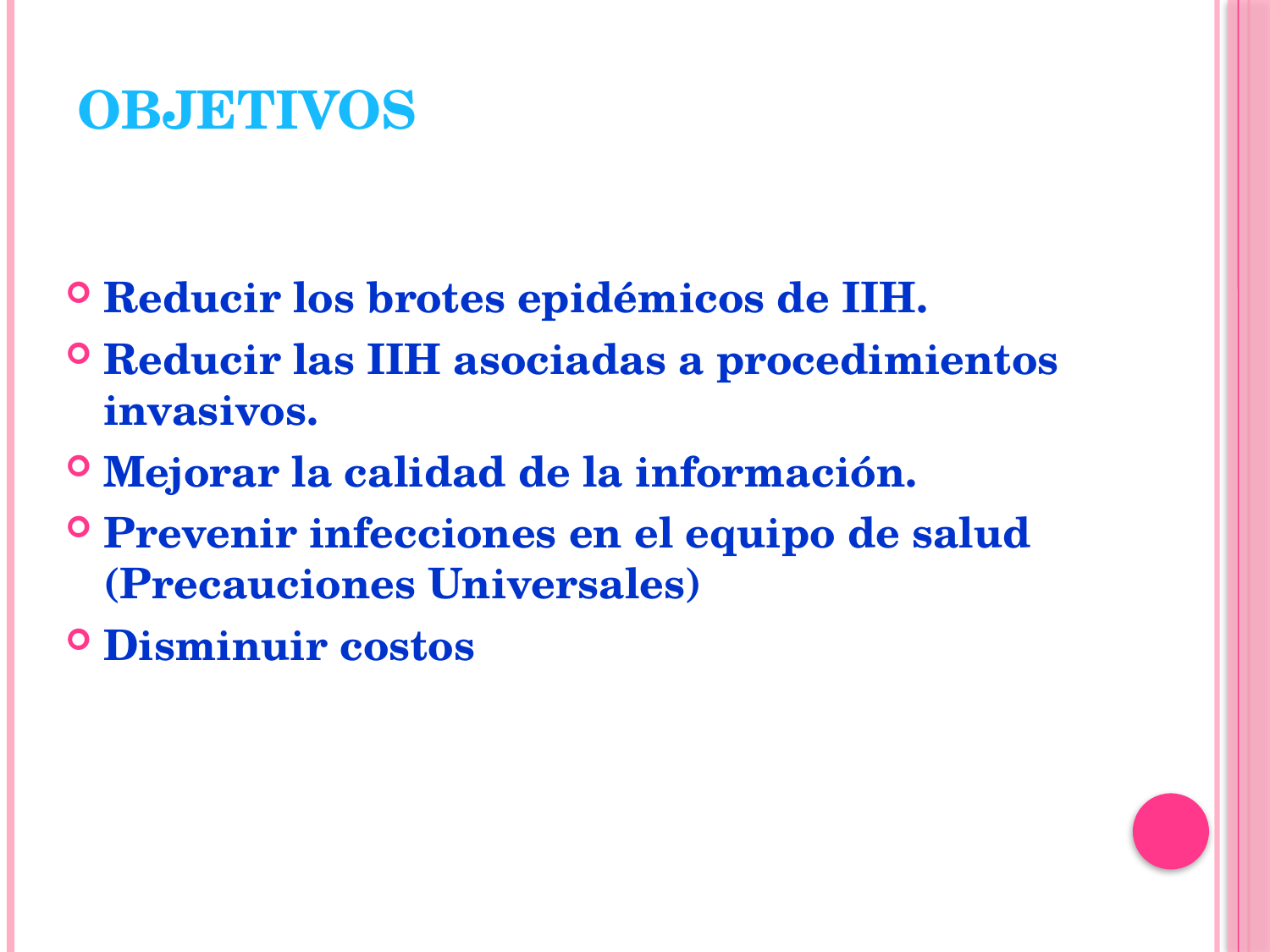

# OBJETIVOS
Reducir los brotes epidémicos de IIH.
Reducir las IIH asociadas a procedimientos invasivos.
Mejorar la calidad de la información.
Prevenir infecciones en el equipo de salud (Precauciones Universales)
Disminuir costos